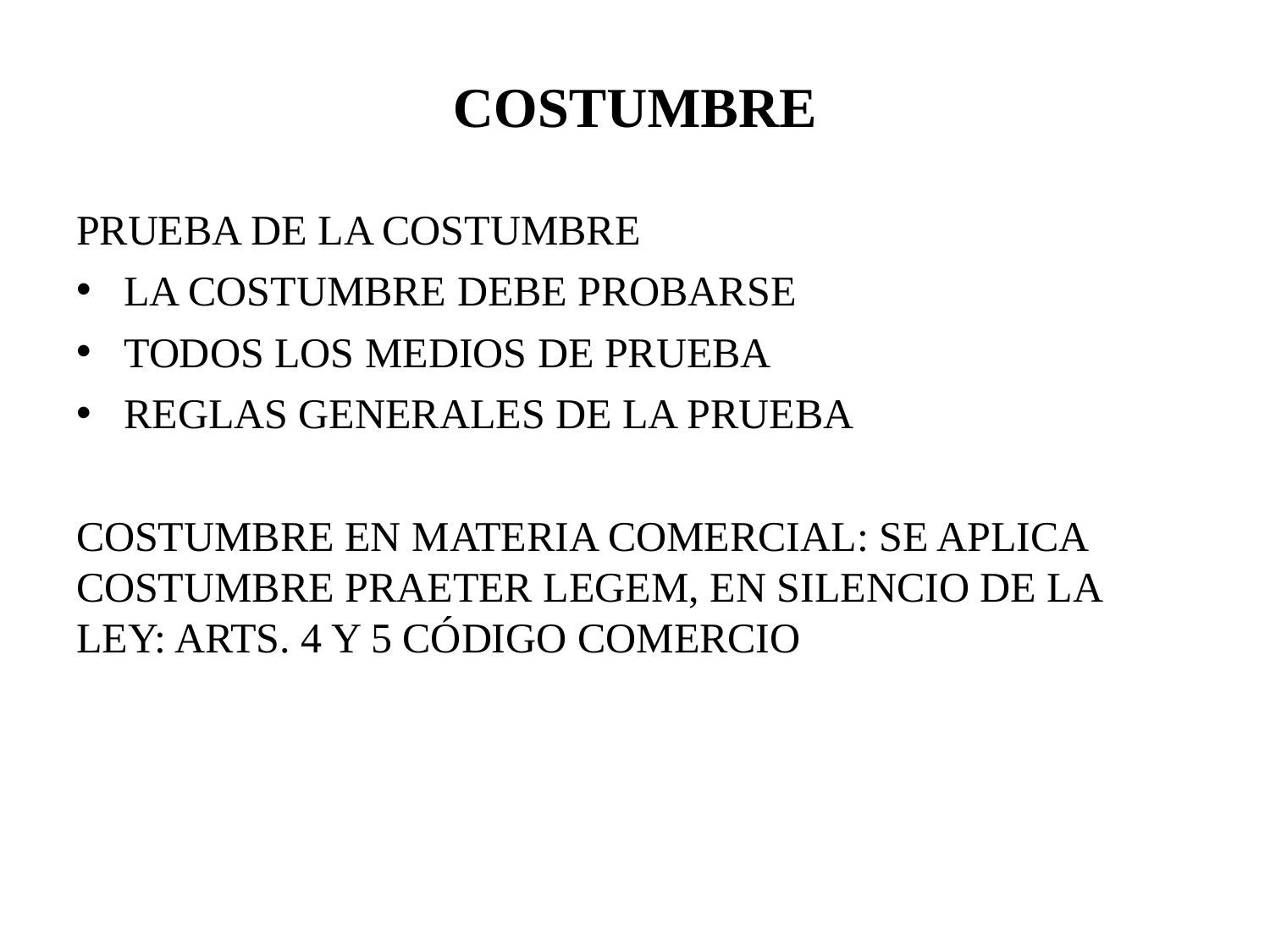

# COSTUMBRE
PRUEBA DE LA COSTUMBRE
LA COSTUMBRE DEBE PROBARSE
TODOS LOS MEDIOS DE PRUEBA
REGLAS GENERALES DE LA PRUEBA

COSTUMBRE EN MATERIA COMERCIAL: SE APLICA  COSTUMBRE PRAETER LEGEM, EN SILENCIO DE LA LEY: ARTS. 4 Y 5 CÓDIGO COMERCIO